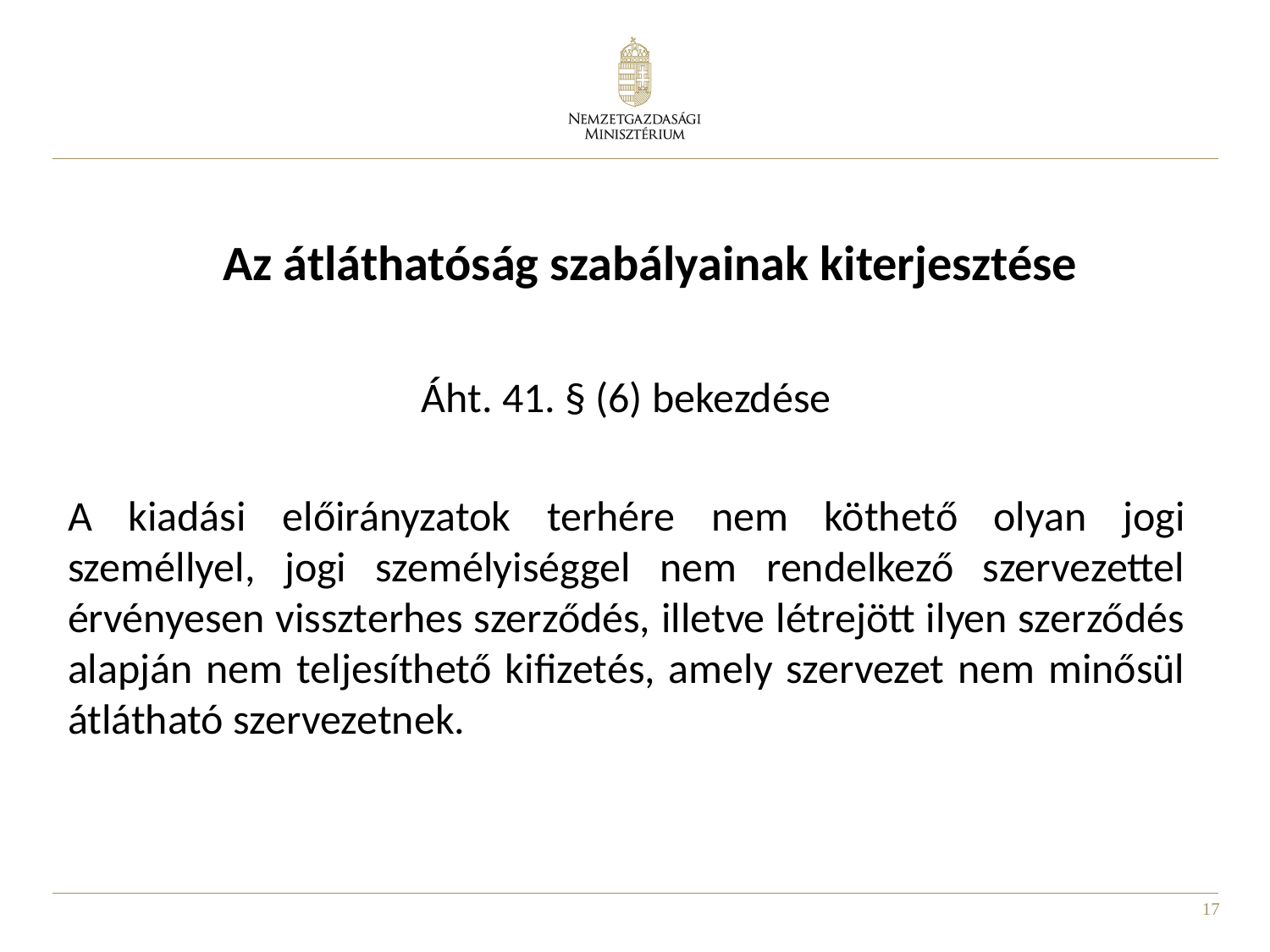

# Az átláthatóság szabályainak kiterjesztése

Áht. 41. § (6) bekezdése

A kiadási előirányzatok terhére nem köthető olyan jogi személlyel, jogi személyiséggel nem rendelkező szervezettel érvényesen visszterhes szerződés, illetve létrejött ilyen szerződés alapján nem teljesíthető kifizetés, amely szervezet nem minősül átlátható szervezetnek.